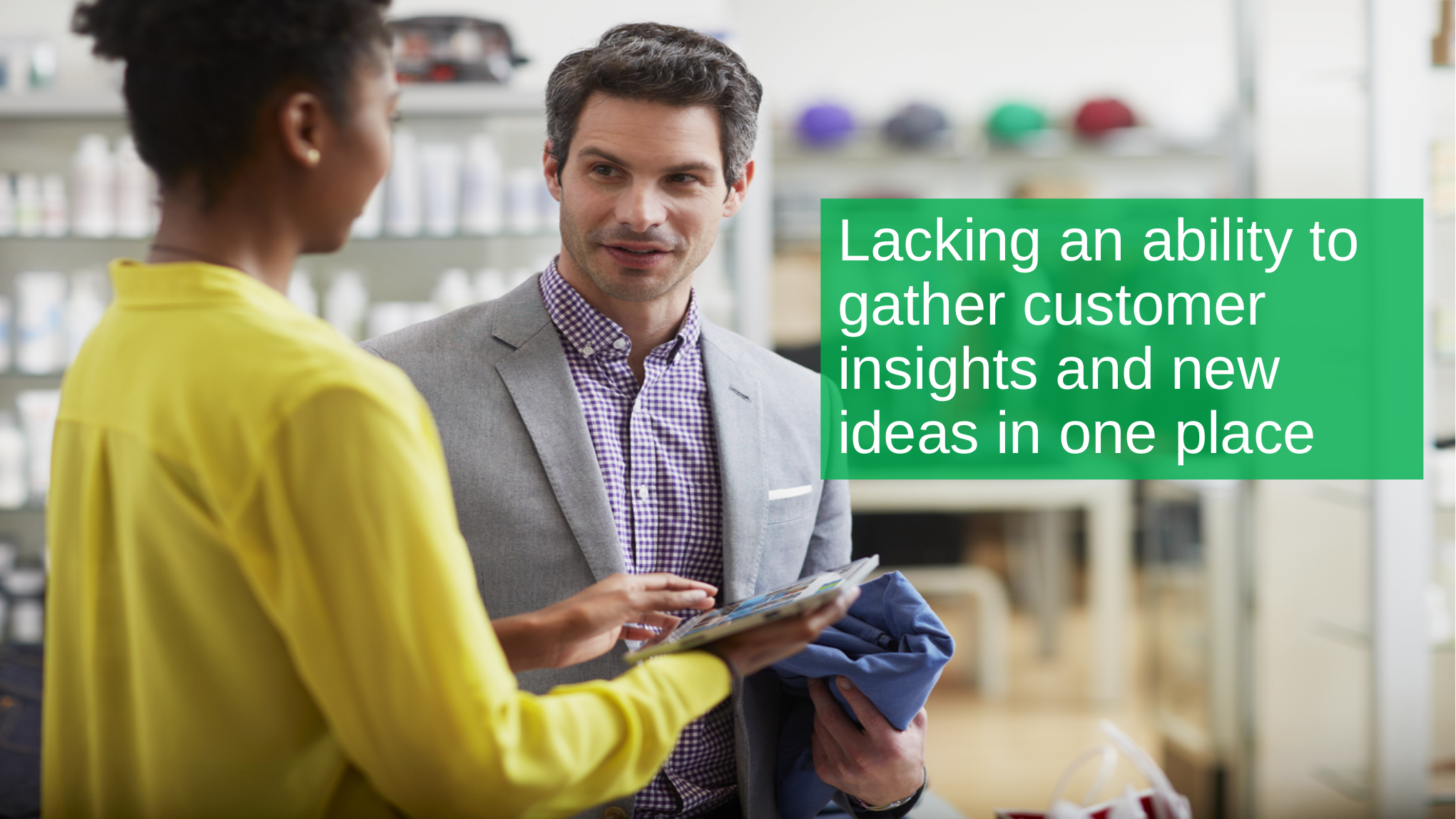

#
Lacking an ability to gather customer insights and new ideas in one place